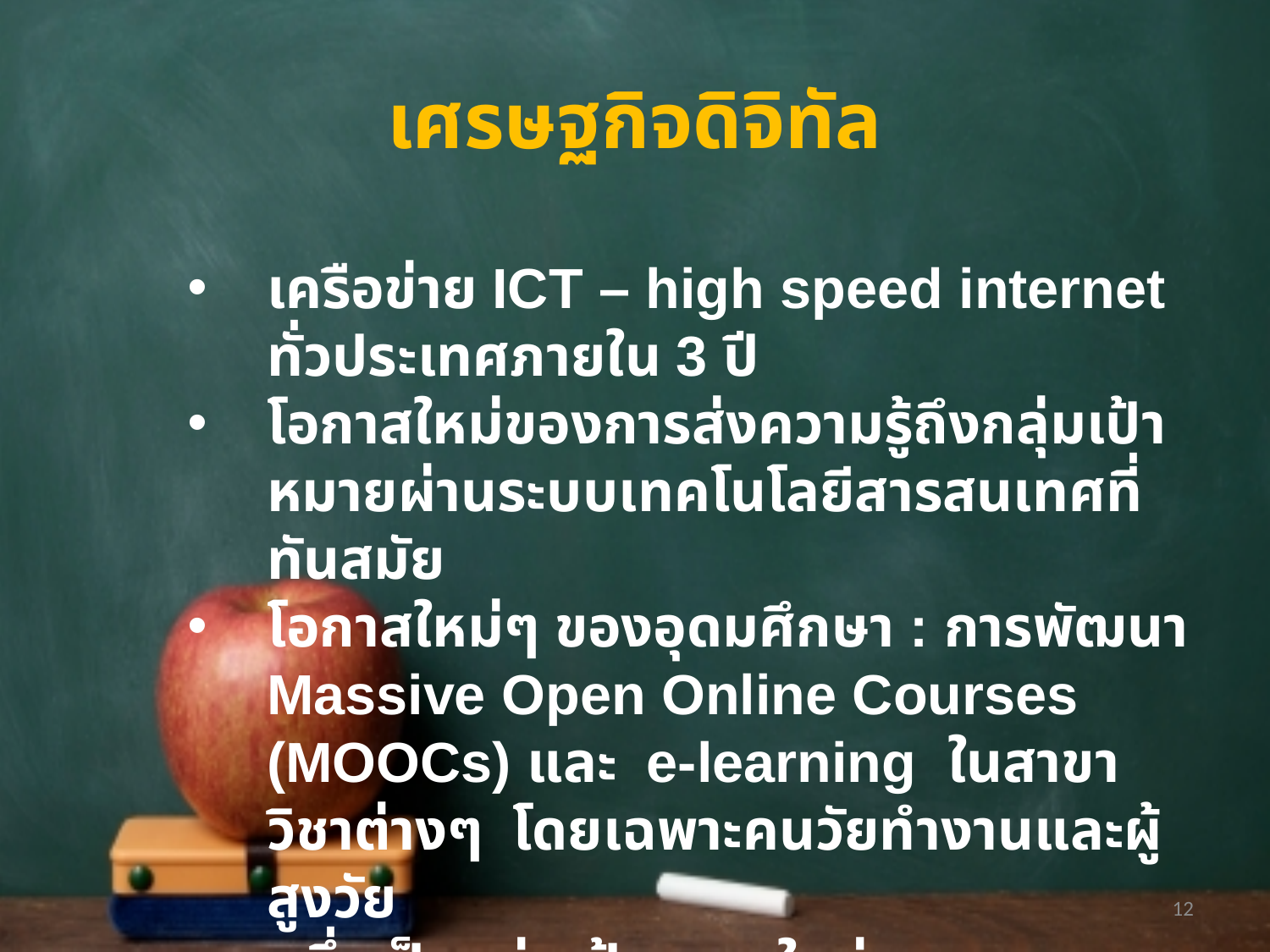

# เศรษฐกิจดิจิทัล
เครือข่าย ICT – high speed internet ทั่วประเทศภายใน 3 ปี
โอกาสใหม่ของการส่งความรู้ถึงกลุ่มเป้าหมายผ่านระบบเทคโนโลยีสารสนเทศที่ทันสมัย
โอกาสใหม่ๆ ของอุดมศึกษา : การพัฒนา Massive Open Online Courses (MOOCs) และ  e-learning  ในสาขาวิชาต่างๆ  โดยเฉพาะคนวัยทำงานและผู้สูงวัย
        ซึ่งเป็นกลุ่มเป้าหมายใหม่
12